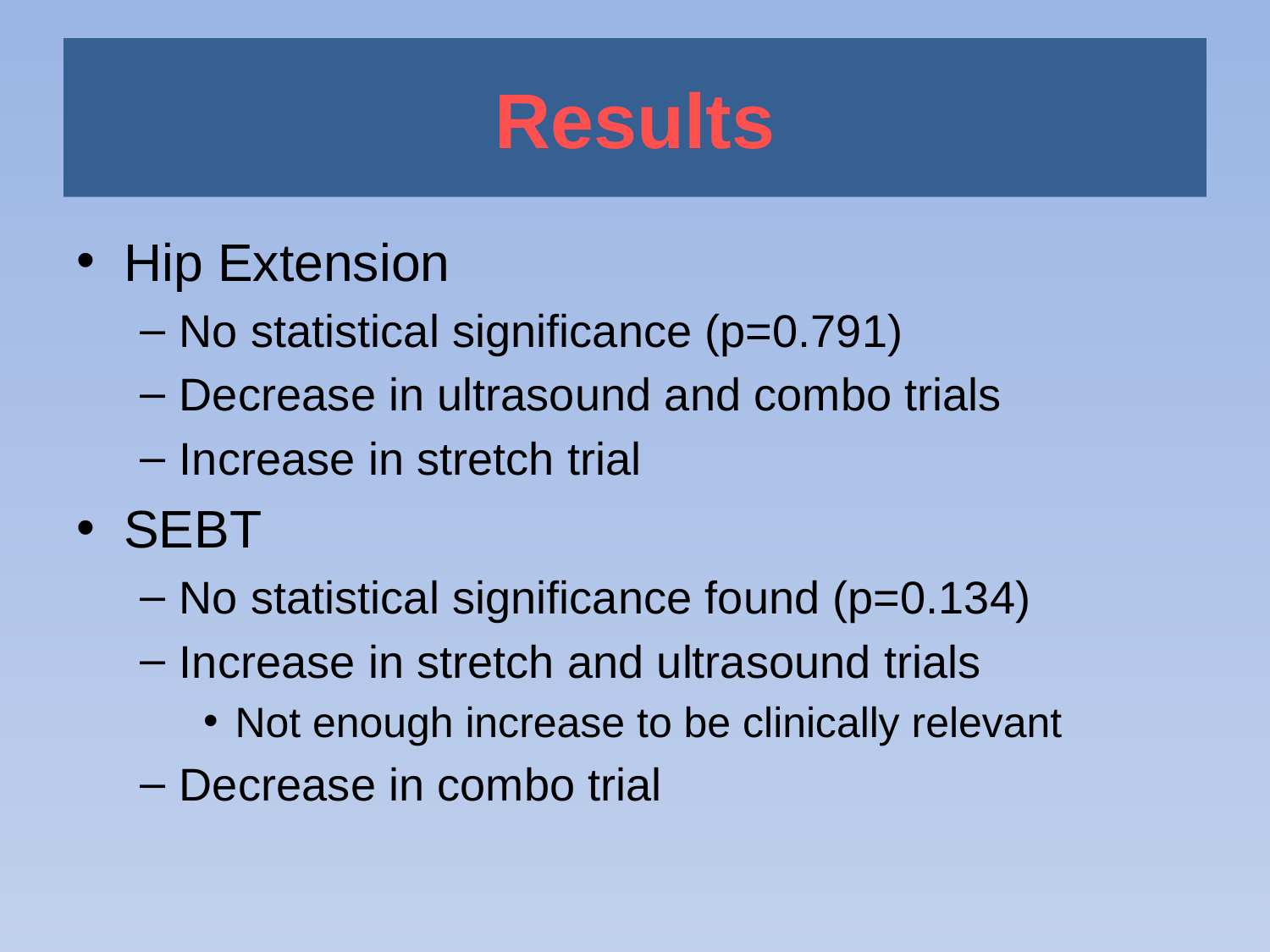

# Results
Hip Extension
No statistical significance (p=0.791)
Decrease in ultrasound and combo trials
Increase in stretch trial
SEBT
No statistical significance found (p=0.134)
Increase in stretch and ultrasound trials
Not enough increase to be clinically relevant
Decrease in combo trial